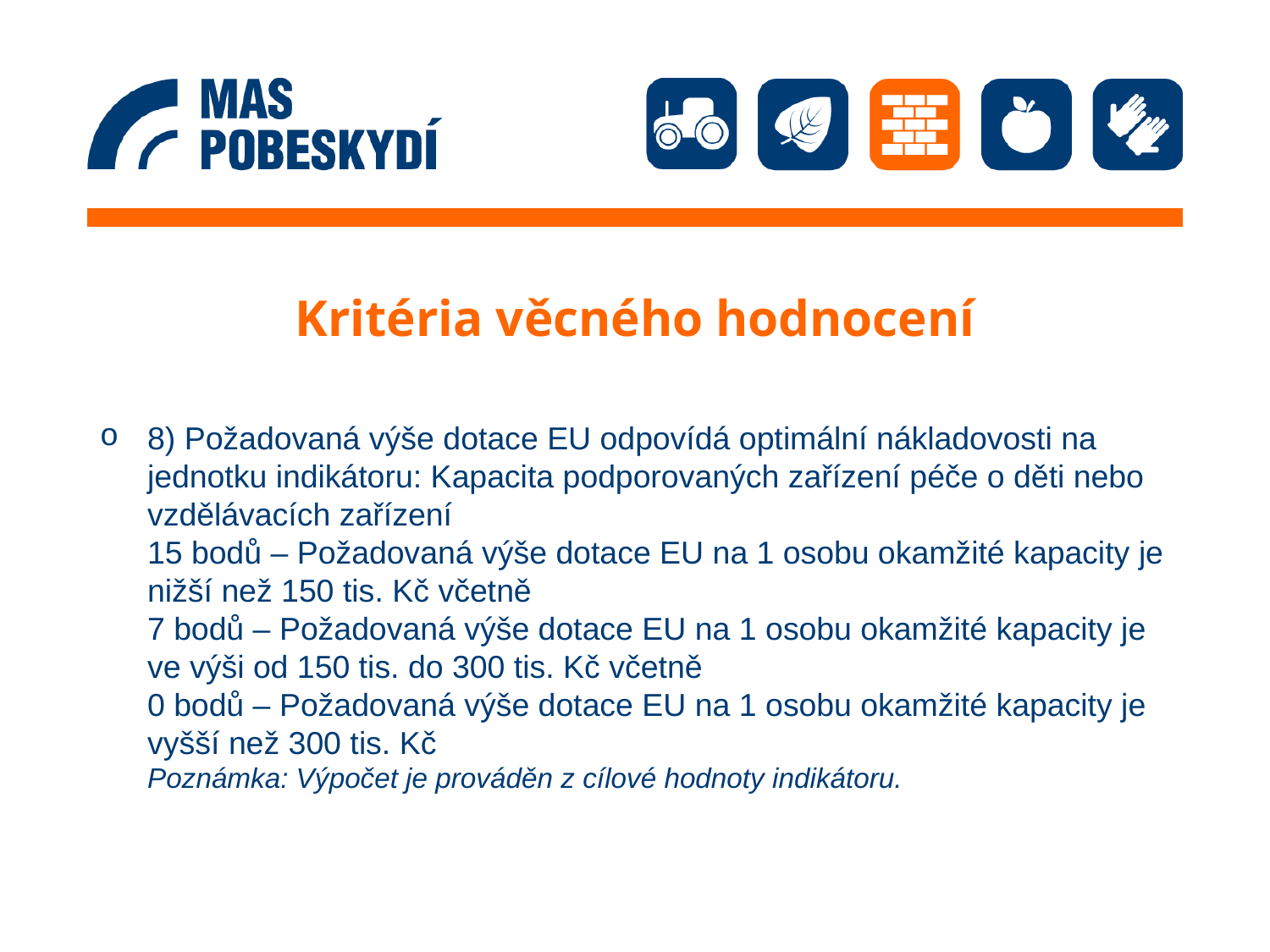

# Kritéria věcného hodnocení
8) Požadovaná výše dotace EU odpovídá optimální nákladovosti na jednotku indikátoru: Kapacita podporovaných zařízení péče o děti nebo vzdělávacích zařízení
	15 bodů – Požadovaná výše dotace EU na 1 osobu okamžité kapacity je nižší než 150 tis. Kč včetně
	7 bodů – Požadovaná výše dotace EU na 1 osobu okamžité kapacity je ve výši od 150 tis. do 300 tis. Kč včetně
	0 bodů – Požadovaná výše dotace EU na 1 osobu okamžité kapacity je vyšší než 300 tis. Kč
	Poznámka: Výpočet je prováděn z cílové hodnoty indikátoru.